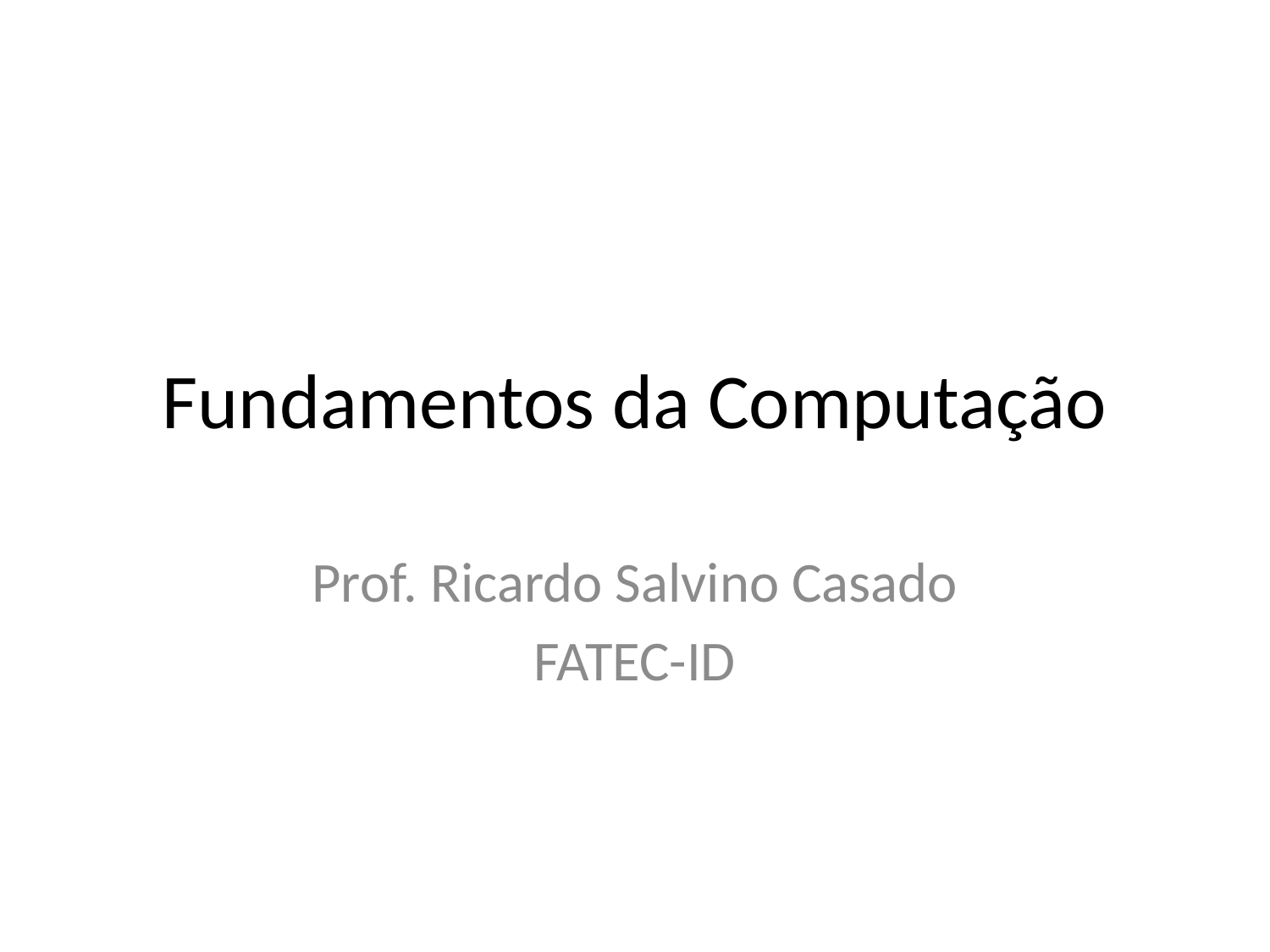

# Fundamentos da Computação
Prof. Ricardo Salvino Casado
FATEC-ID